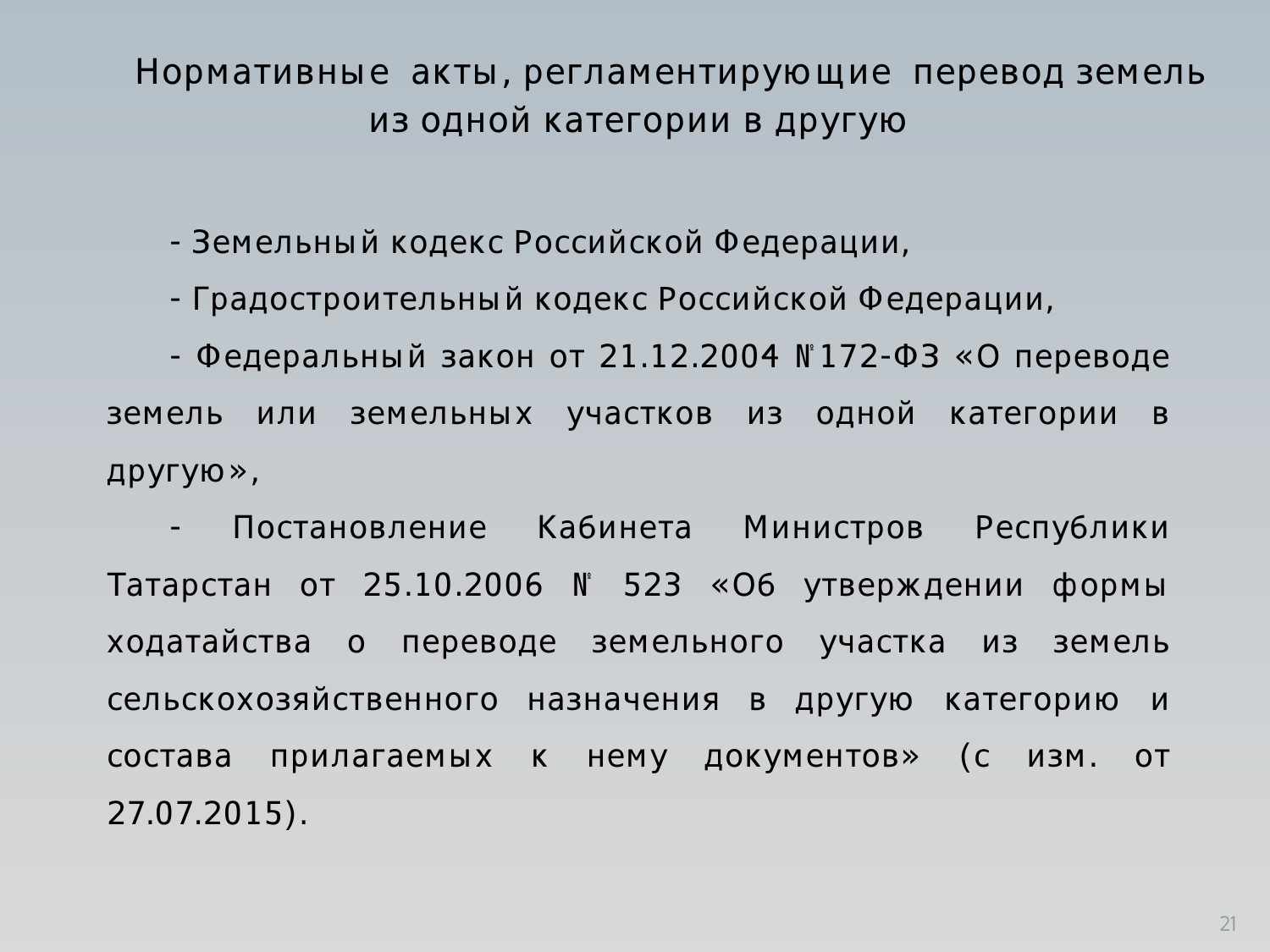

# Нормативные  акты, регламентирующие  перевод земель из одной категории в другую
- Земельный кодекс Российской Федерации,
- Градостроительный кодекс Российской Федерации,
- Федеральный закон от 21.12.2004 №172-ФЗ «О переводе земель или земельных участков из одной категории в другую»,
- Постановление Кабинета Министров Республики Татарстан от 25.10.2006 № 523 «Об утверждении формы ходатайства о переводе земельного участка из земель сельскохозяйственного назначения в другую категорию и состава прилагаемых к нему документов» (с изм. от 27.07.2015).
21